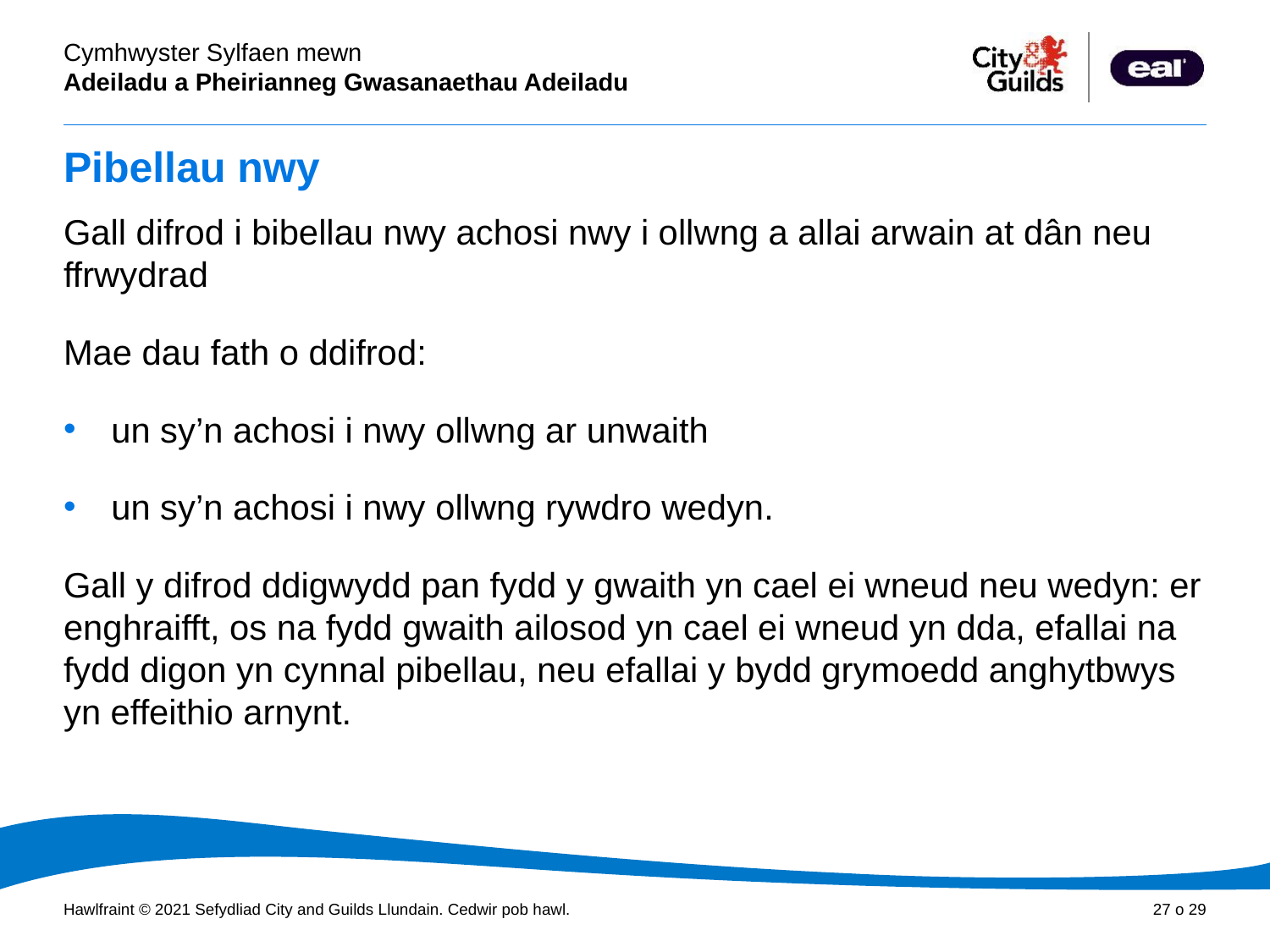

# Pibellau nwy
Gall difrod i bibellau nwy achosi nwy i ollwng a allai arwain at dân neu ffrwydrad
Mae dau fath o ddifrod:
un sy’n achosi i nwy ollwng ar unwaith
un sy’n achosi i nwy ollwng rywdro wedyn.
Gall y difrod ddigwydd pan fydd y gwaith yn cael ei wneud neu wedyn: er enghraifft, os na fydd gwaith ailosod yn cael ei wneud yn dda, efallai na fydd digon yn cynnal pibellau, neu efallai y bydd grymoedd anghytbwys yn effeithio arnynt.